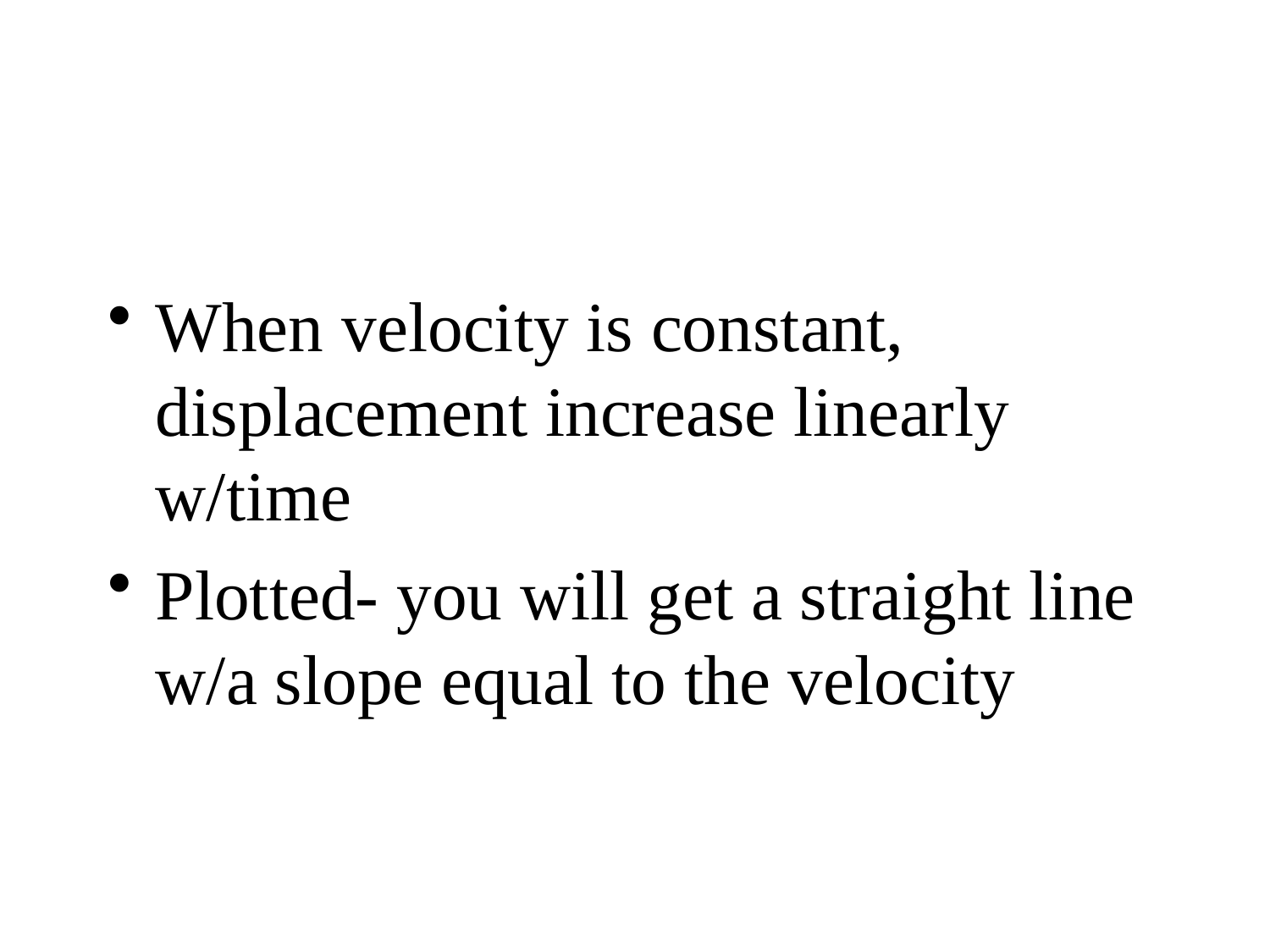

#
When velocity is constant, displacement increase linearly w/time
Plotted- you will get a straight line w/a slope equal to the velocity